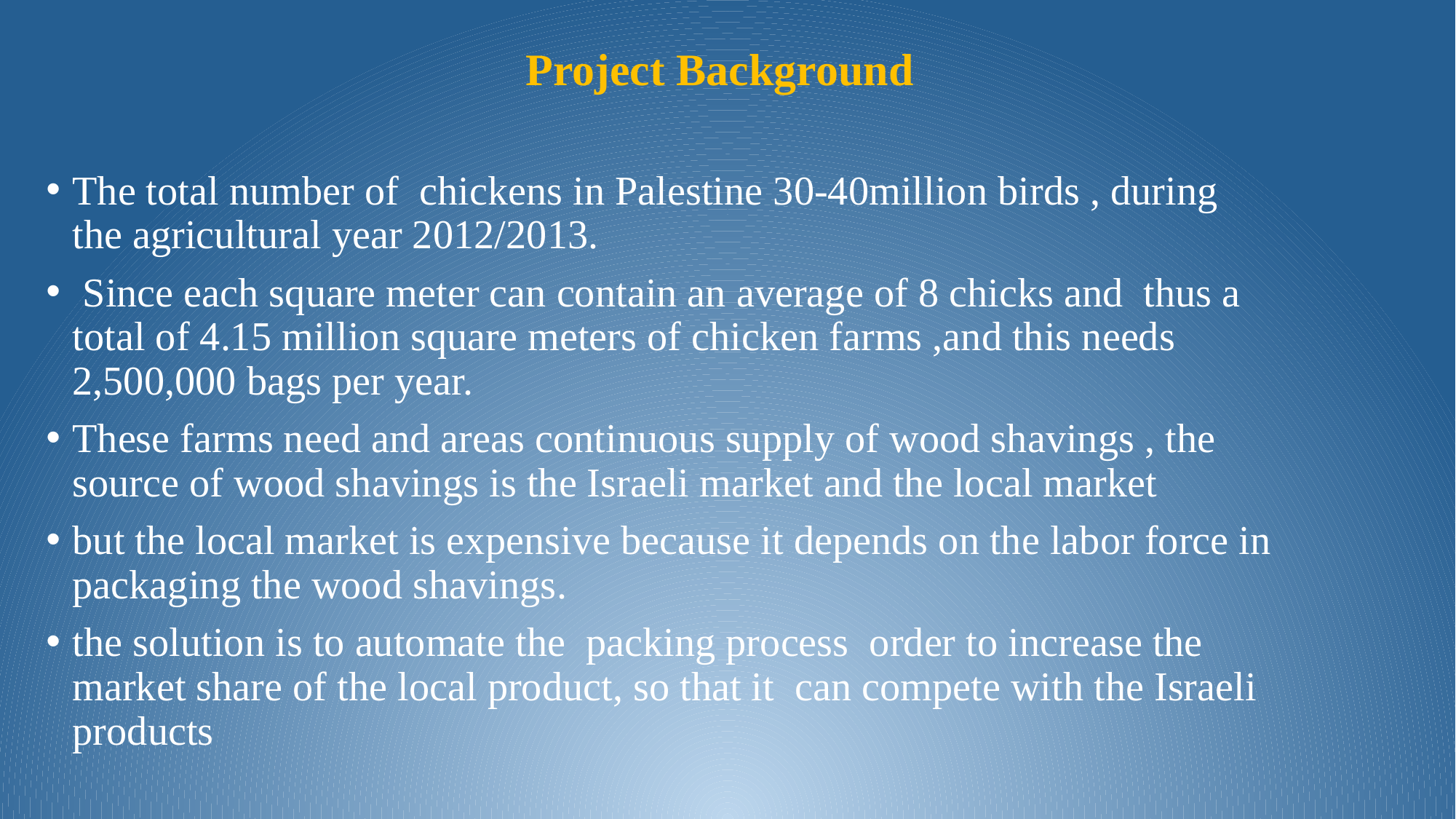

# Project Background

The total number of  chickens in Palestine 30-40million birds , during the agricultural year 2012/2013.
 Since each square meter can contain an average of 8 chicks and  thus a total of 4.15 million square meters of chicken farms ,and this needs 2,500,000 bags per year.
These farms need and areas continuous supply of wood shavings , the source of wood shavings is the Israeli market and the local market
but the local market is expensive because it depends on the labor force in packaging the wood shavings.
the solution is to automate the  packing process  order to increase the market share of the local product, so that it  can compete with the Israeli products